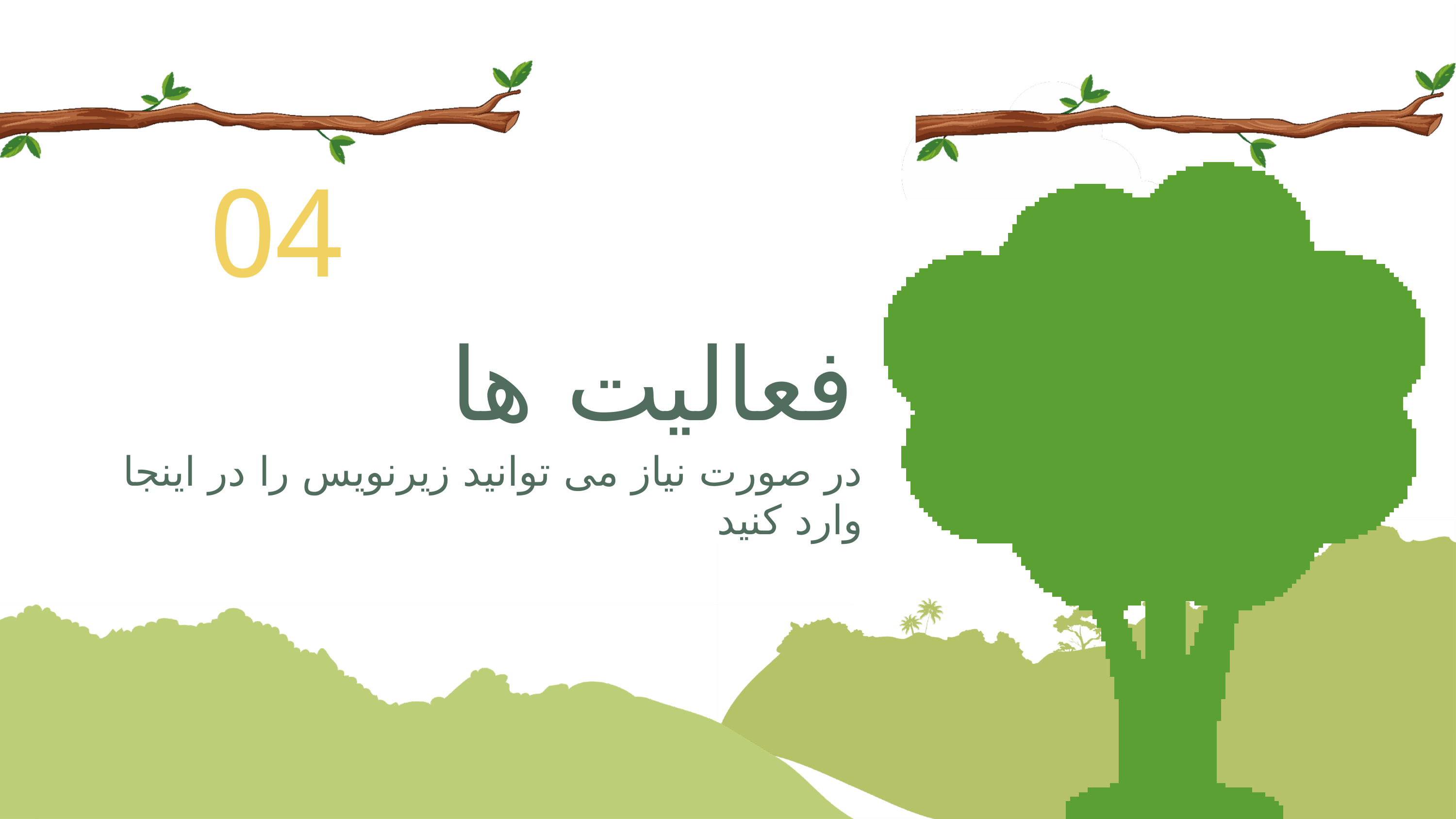

04

فعالیت ها
در صورت نیاز می توانید زیرنویس را در اینجا وارد کنید